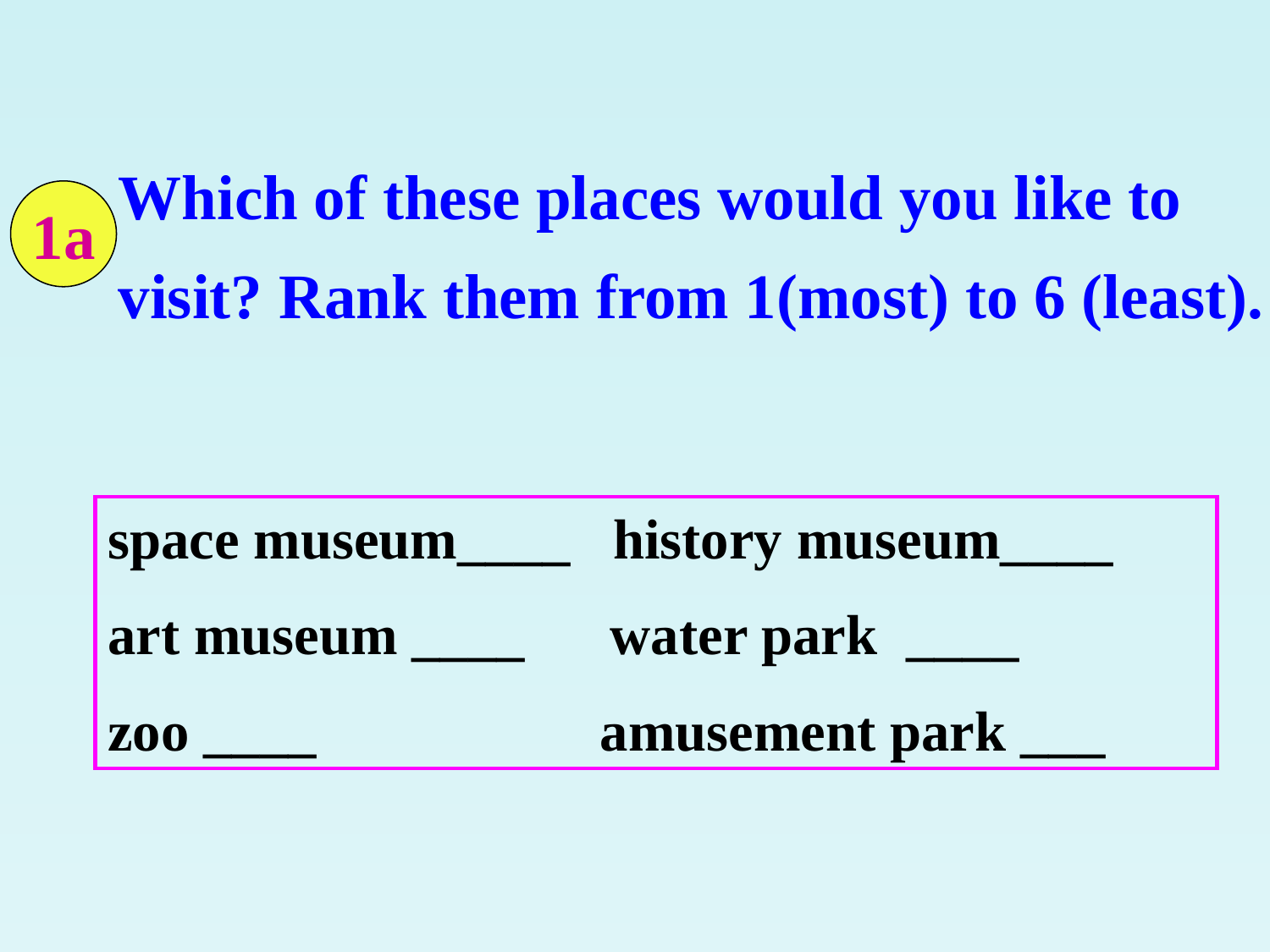

Which of these places would you like to visit? Rank them from 1(most) to 6 (least).
1a
space museum____   history museum____
art museum ____      water park  ____
zoo ____                    amusement park ___